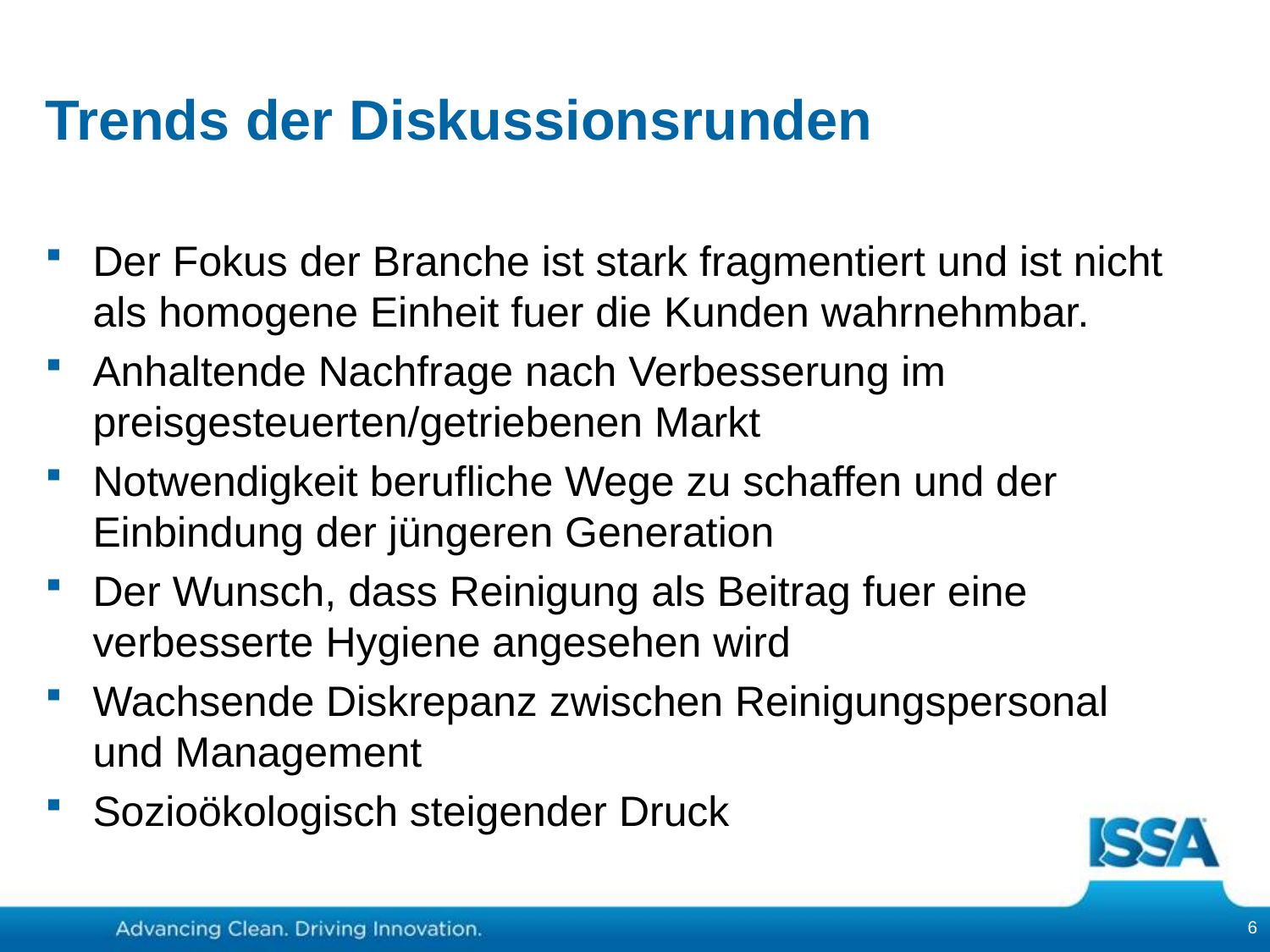

# Trends der Diskussionsrunden
Der Fokus der Branche ist stark fragmentiert und ist nicht als homogene Einheit fuer die Kunden wahrnehmbar.
Anhaltende Nachfrage nach Verbesserung im preisgesteuerten/getriebenen Markt
Notwendigkeit berufliche Wege zu schaffen und der Einbindung der jüngeren Generation
Der Wunsch, dass Reinigung als Beitrag fuer eine verbesserte Hygiene angesehen wird
Wachsende Diskrepanz zwischen Reinigungspersonal und Management
Sozioökologisch steigender Druck

6